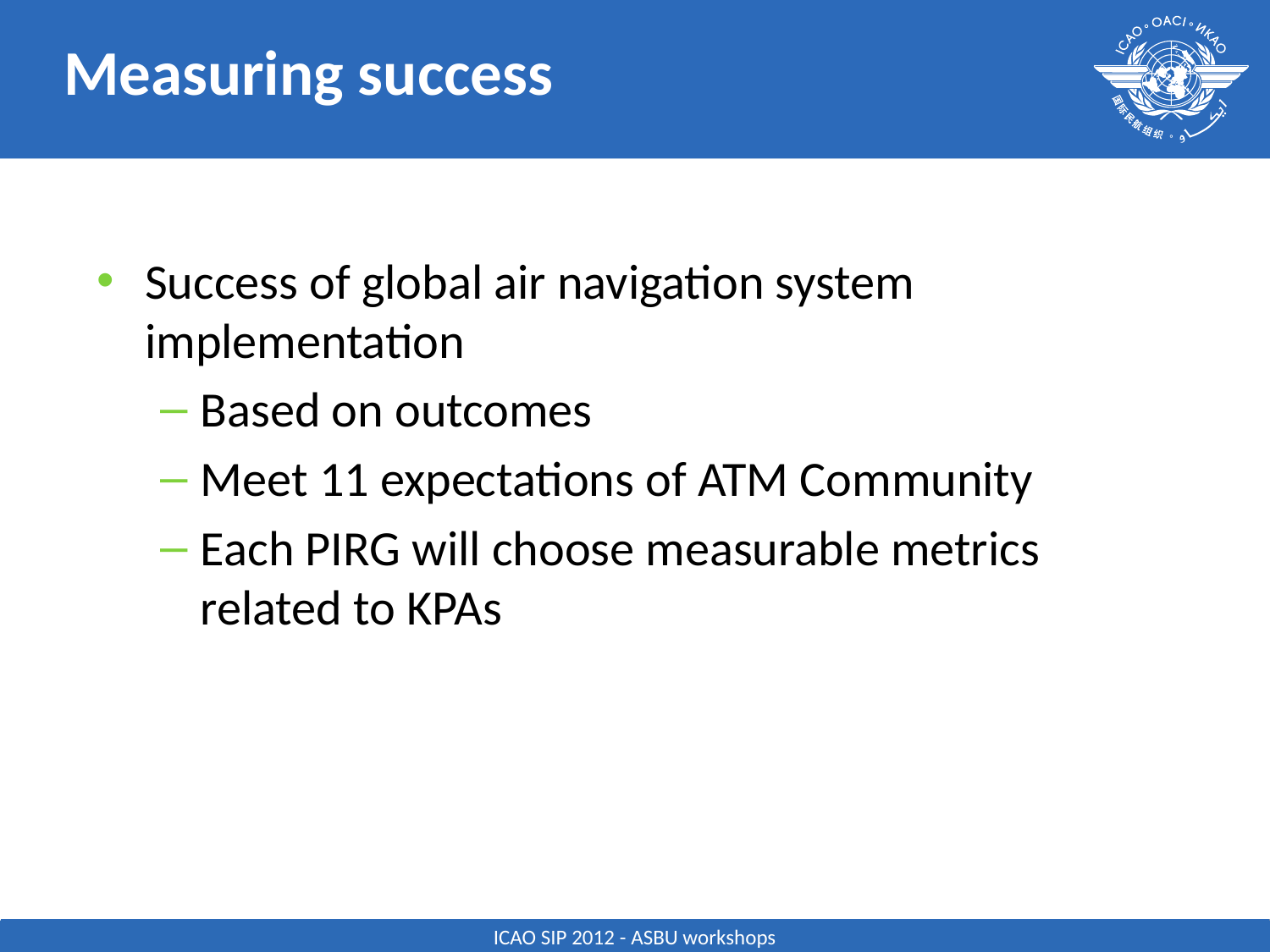

# Measuring success
Success of global air navigation system implementation
Based on outcomes
Meet 11 expectations of ATM Community
Each PIRG will choose measurable metrics related to KPAs

ICAO SIP 2012 - ASBU workshops